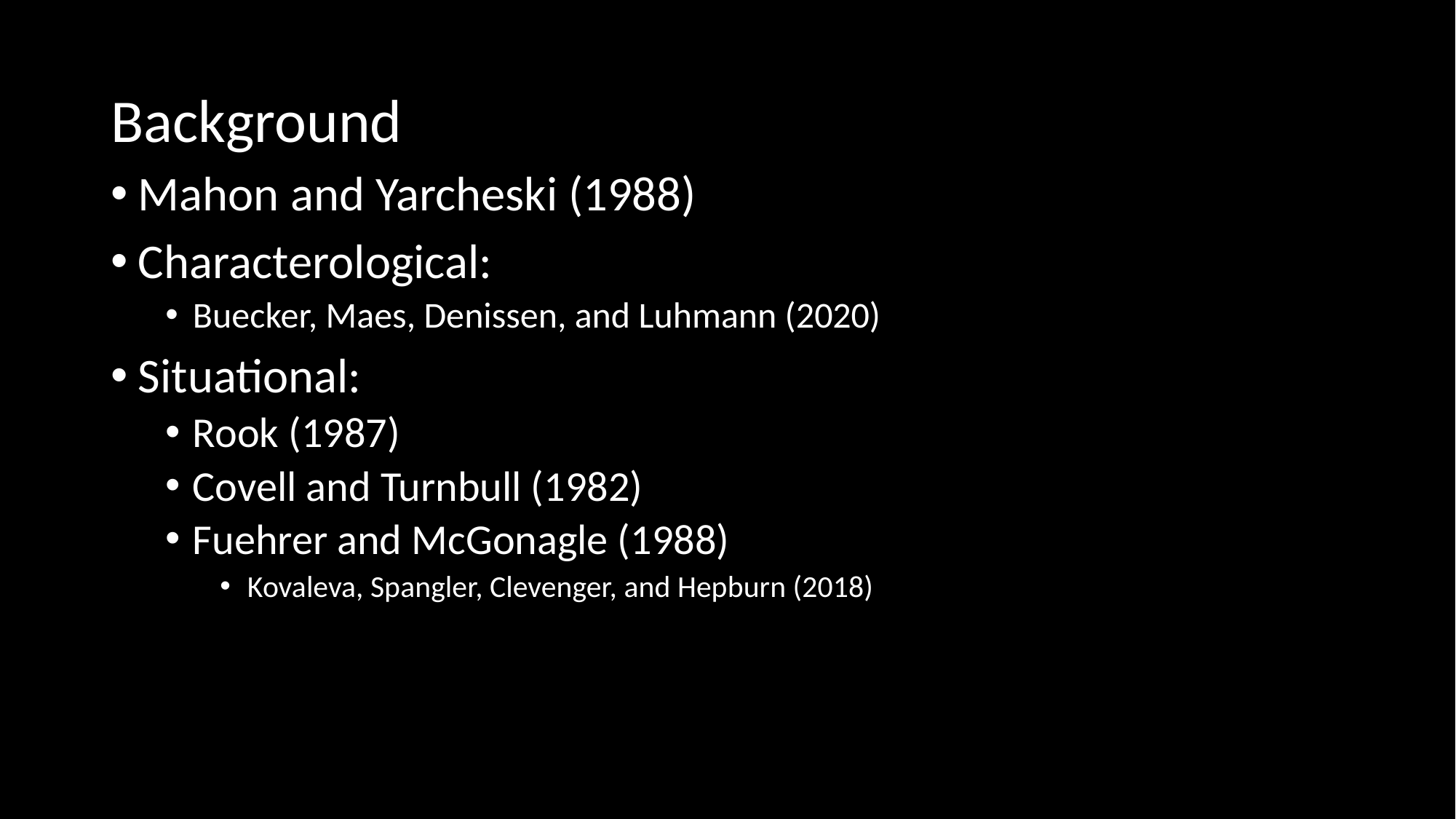

# Background
Mahon and Yarcheski (1988)
Characterological:
Buecker, Maes, Denissen, and Luhmann (2020)
Situational:
Rook (1987)
Covell and Turnbull (1982)
Fuehrer and McGonagle (1988)
Kovaleva, Spangler, Clevenger, and Hepburn (2018)